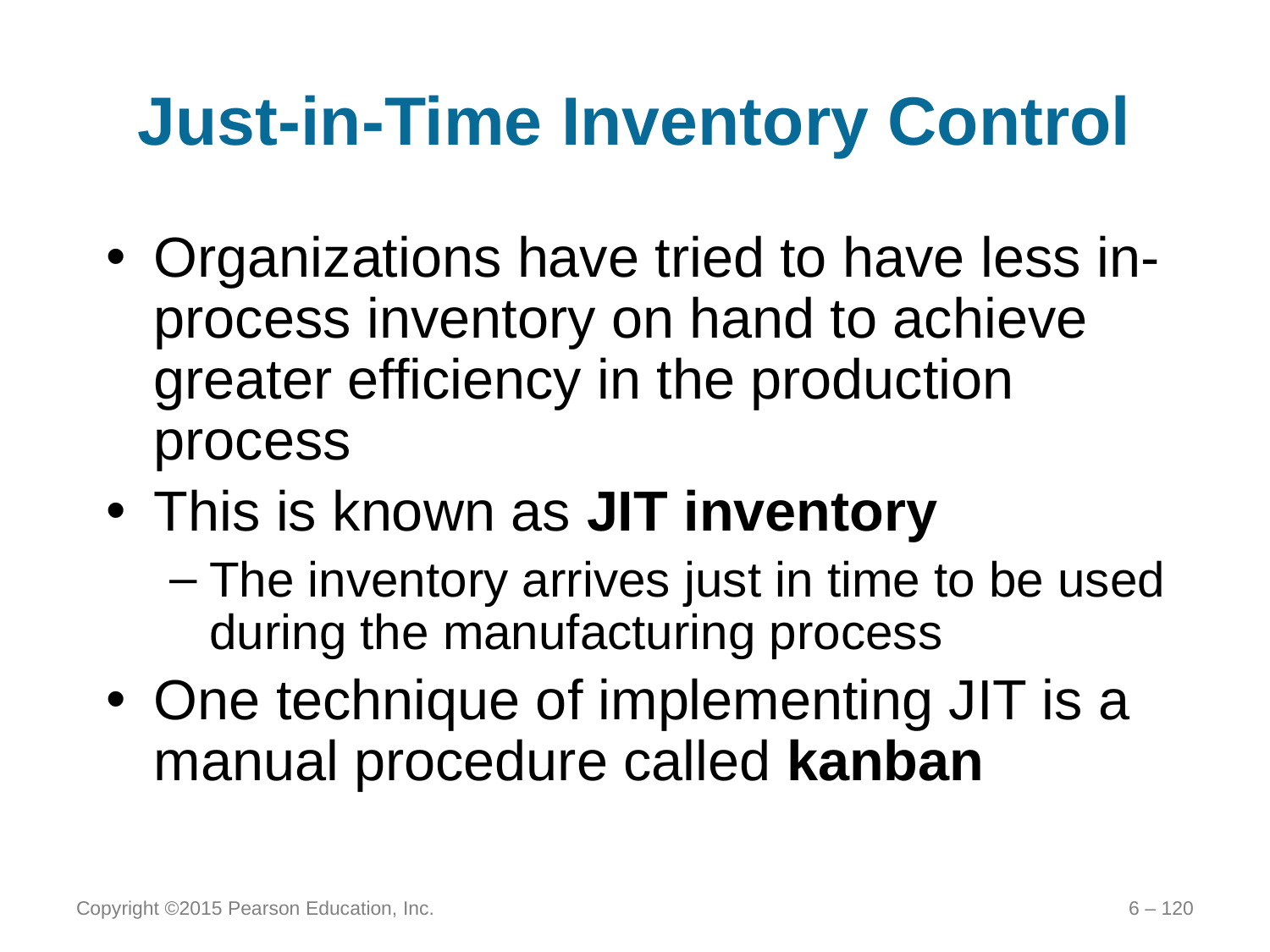

# Just-in-Time Inventory Control
Organizations have tried to have less in-process inventory on hand to achieve greater efficiency in the production process
This is known as JIT inventory
The inventory arrives just in time to be used during the manufacturing process
One technique of implementing JIT is a manual procedure called kanban

Copyright ©2015 Pearson Education, Inc.
6 – 120